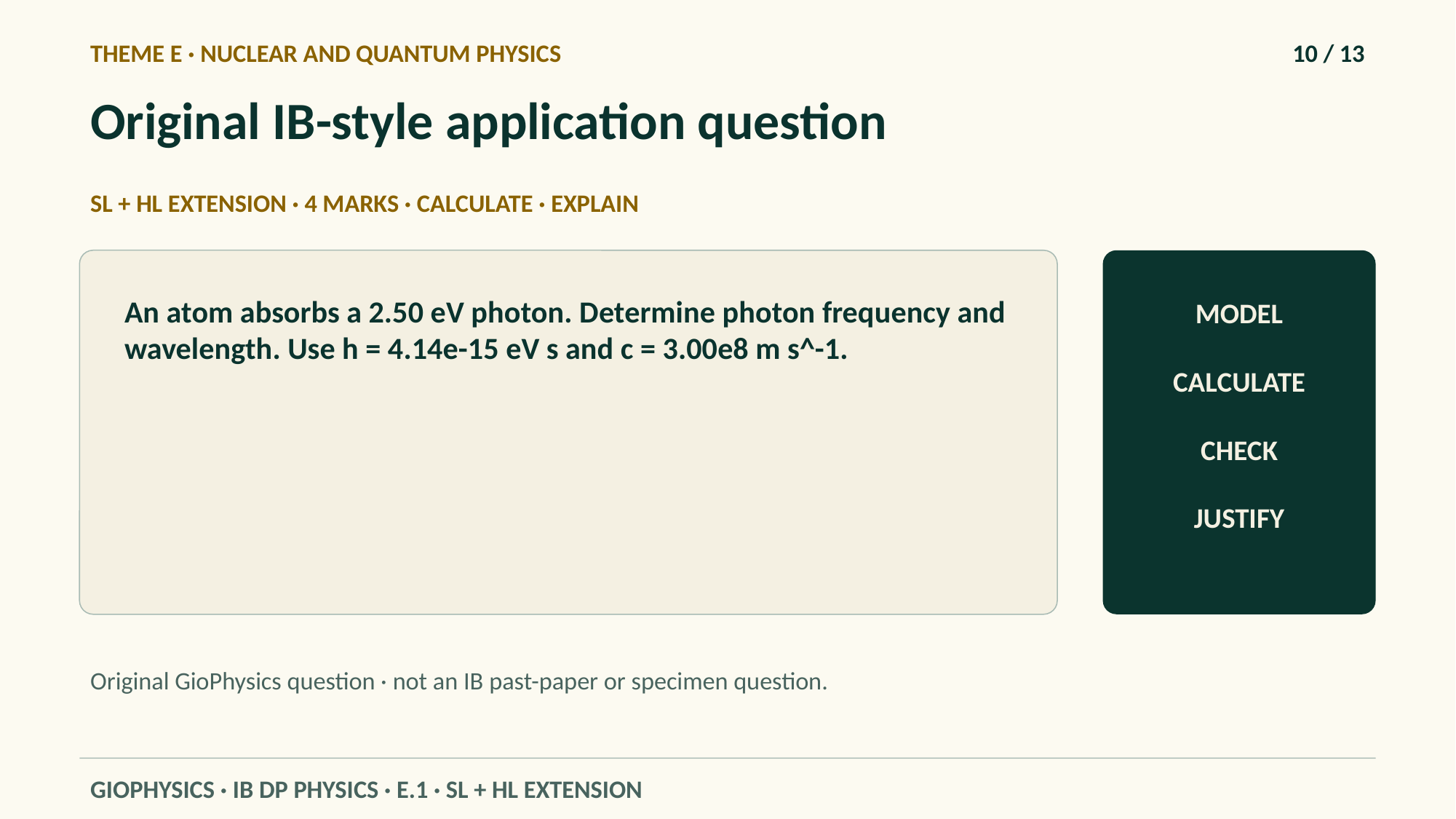

THEME E · NUCLEAR AND QUANTUM PHYSICS
10 / 13
Original IB-style application question
SL + HL EXTENSION · 4 MARKS · CALCULATE · EXPLAIN

An atom absorbs a 2.50 eV photon. Determine photon frequency and wavelength. Use h = 4.14e-15 eV s and c = 3.00e8 m s^-1.
MODEL

CALCULATE

CHECK

JUSTIFY
Original GioPhysics question · not an IB past-paper or specimen question.

GIOPHYSICS · IB DP PHYSICS · E.1 · SL + HL EXTENSION